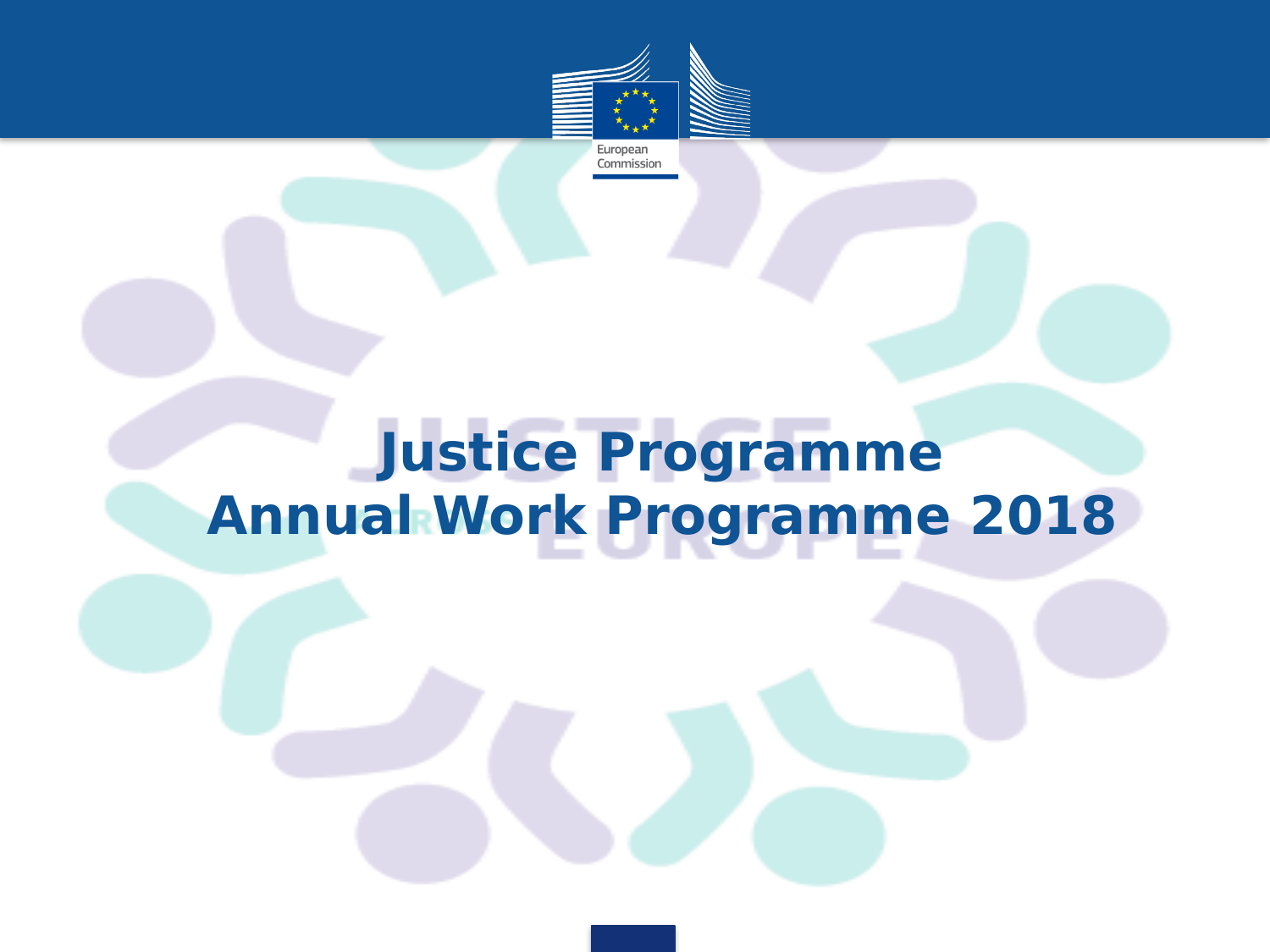

# Justice Programme Annual Work Programme 2018